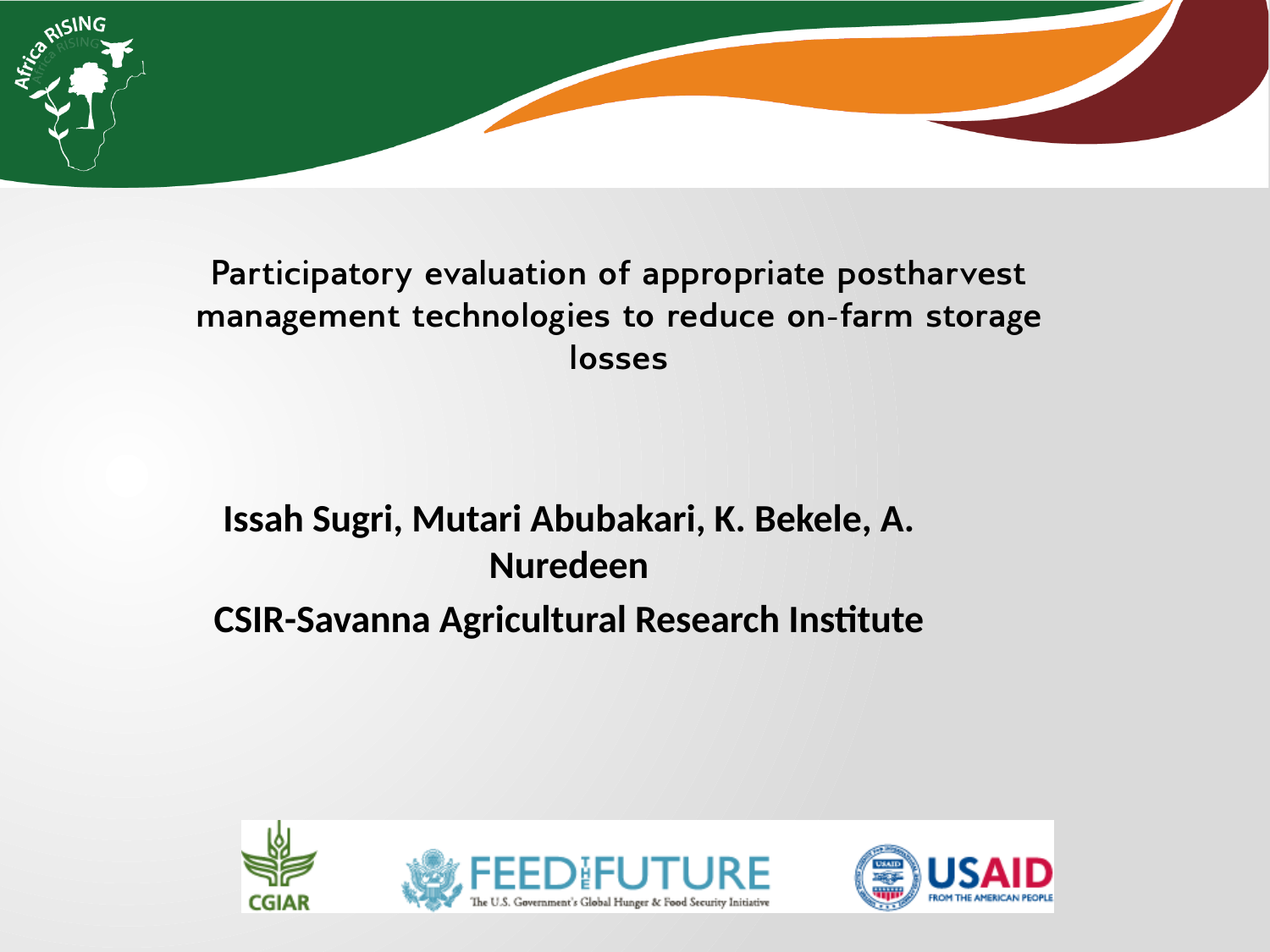

Participatory evaluation of appropriate postharvest management technologies to reduce on-farm storage losses

Issah Sugri, Mutari Abubakari, K. Bekele, A. Nuredeen
CSIR-Savanna Agricultural Research Institute